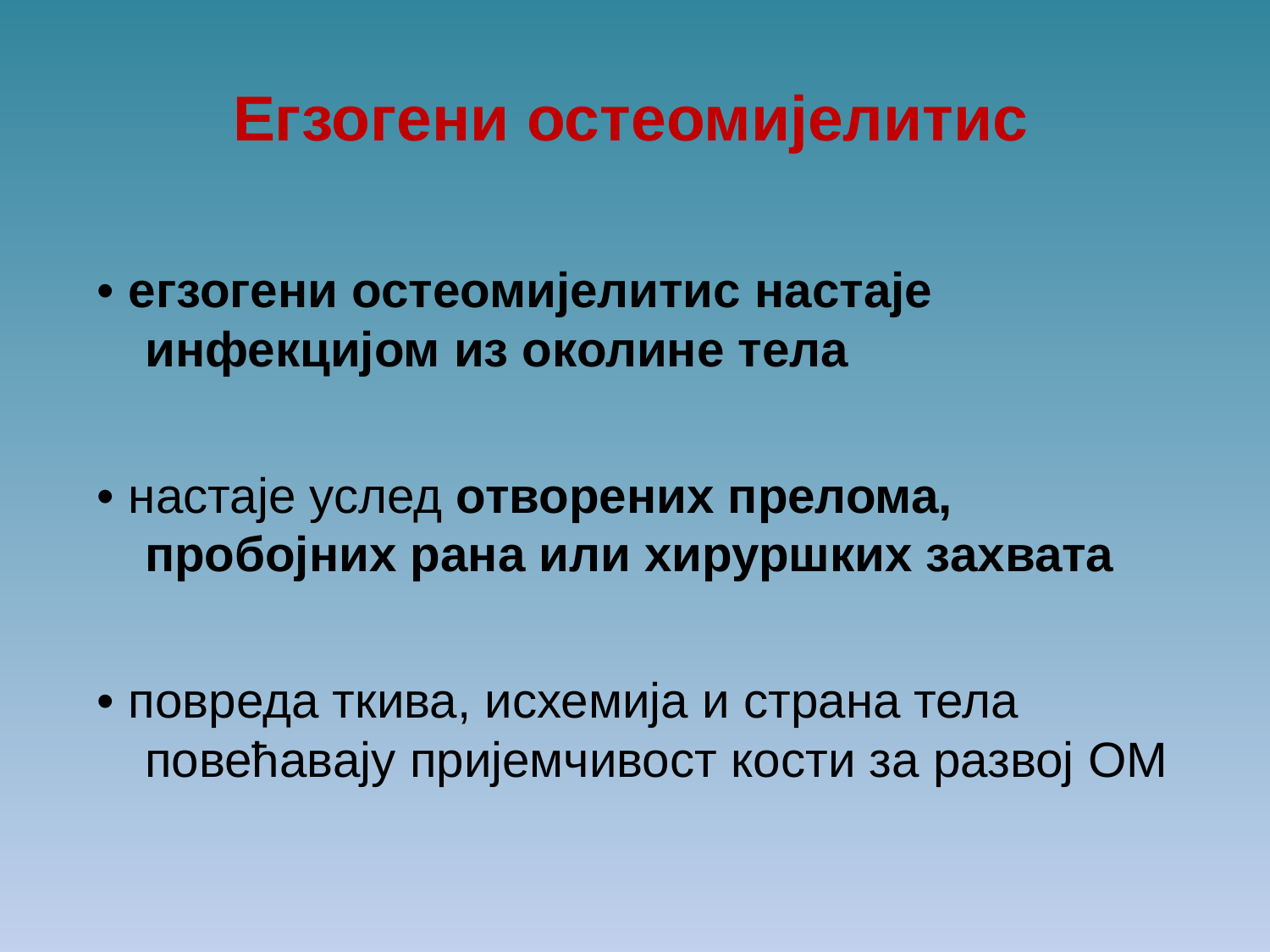

Eгзогени остеомијелитис
• егзогени остеомијелитис настаје
инфекцијом из околине тела
• настаје услед отворених прелома,
пробојних рана или хируршких захвата
• повреда ткива, исхемија и страна тела
повећавају пријемчивост кости за развој ОМ